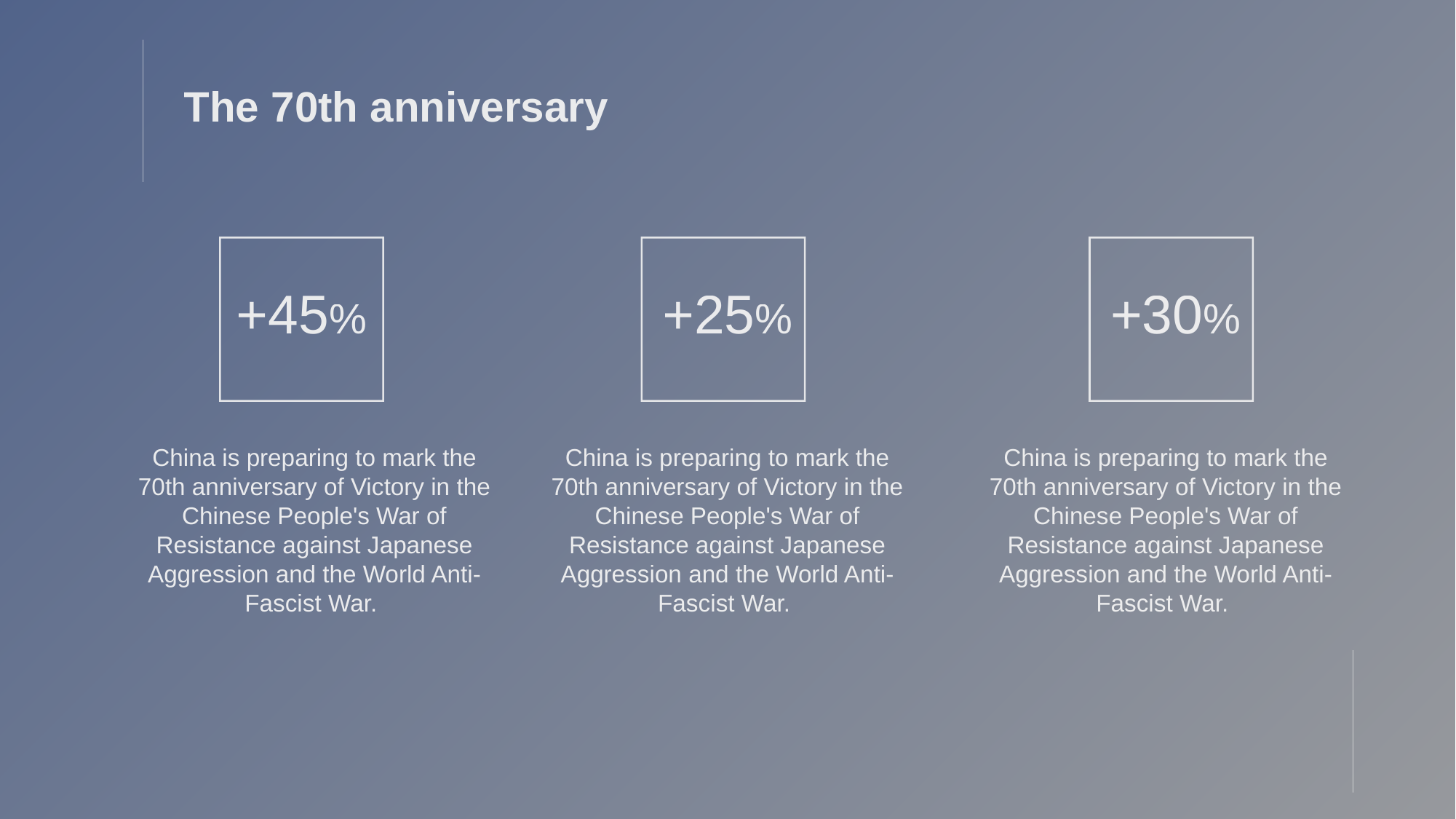

The 70th anniversary

+45%
+25%
+30%
China is preparing to mark the 70th anniversary of Victory in the Chinese People's War of Resistance against Japanese Aggression and the World Anti-Fascist War.
China is preparing to mark the 70th anniversary of Victory in the Chinese People's War of Resistance against Japanese Aggression and the World Anti-Fascist War.
China is preparing to mark the 70th anniversary of Victory in the Chinese People's War of Resistance against Japanese Aggression and the World Anti-Fascist War.